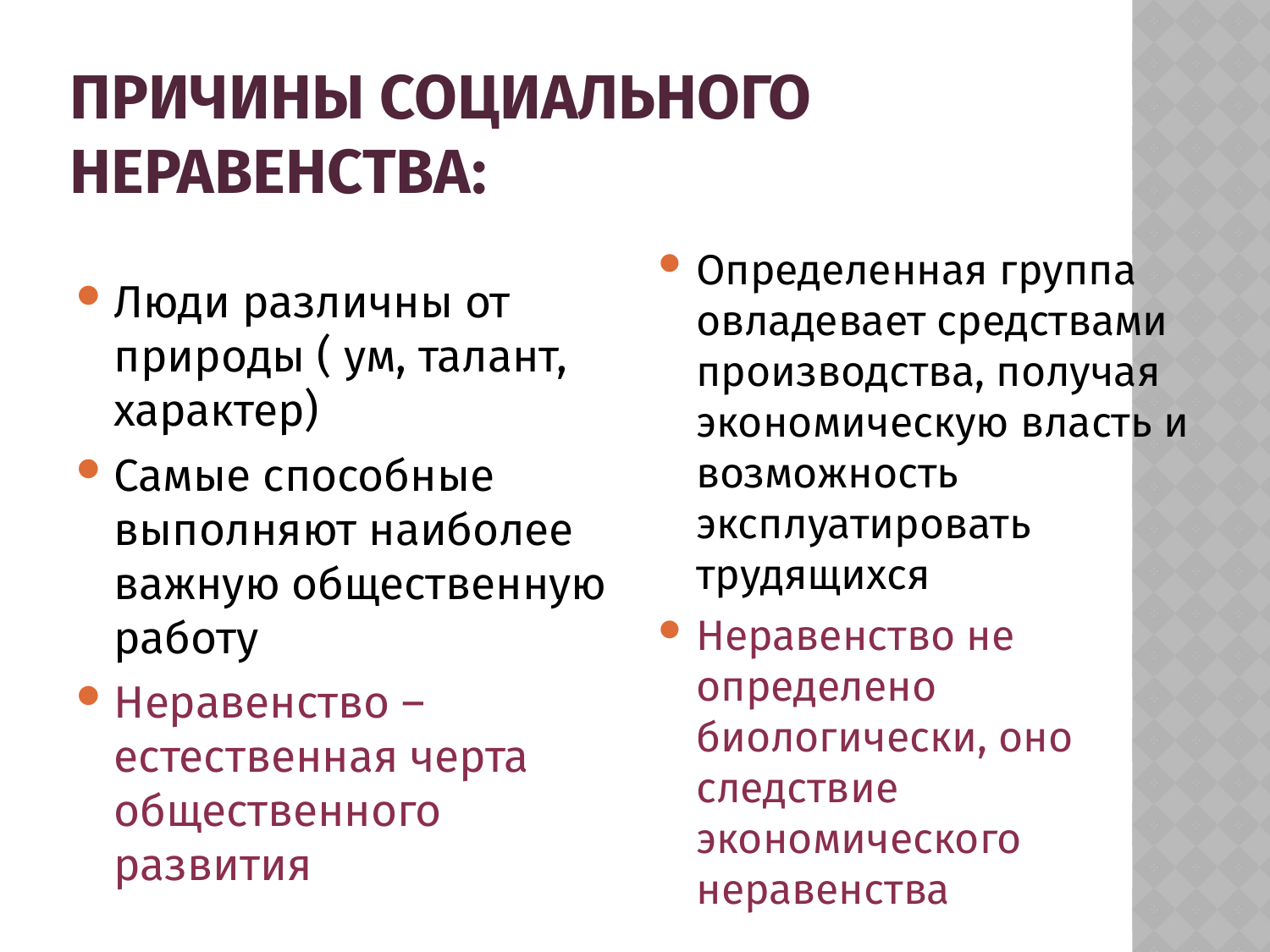

# Причины социального неравенства:
Определенная группа овладевает средствами производства, получая экономическую власть и возможность эксплуатировать трудящихся
Неравенство не определено биологически, оно следствие экономического неравенства
Люди различны от природы ( ум, талант, характер)
Самые способные выполняют наиболее важную общественную работу
Неравенство – естественная черта общественного развития